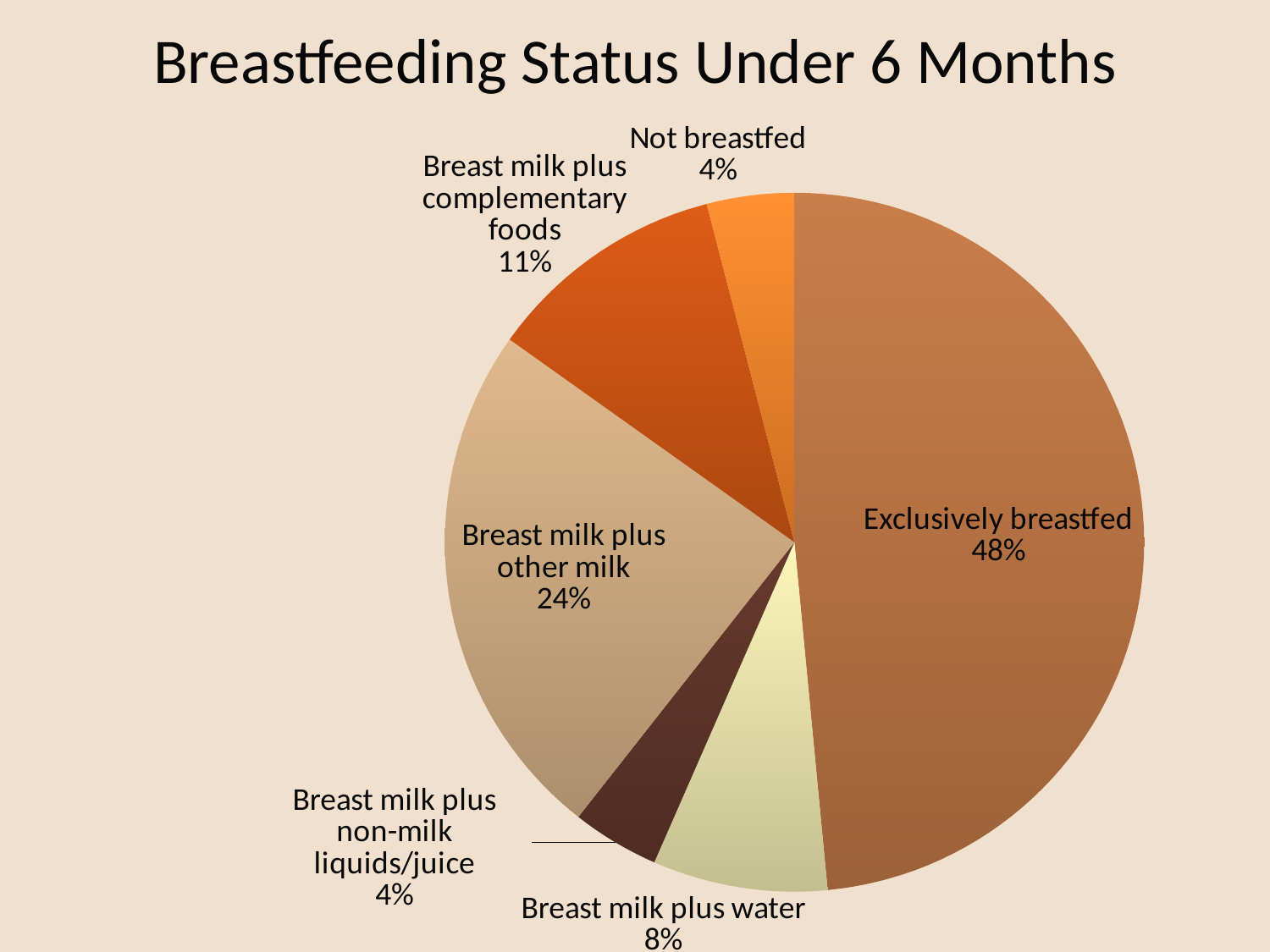

# Breastfeeding Status Under 6 Months

### Chart

| Category | Sales |
|---|---|
| Exclusively breastfed | 48.0 |
| Breast milk plus water | 8.0 |
| Breast milk plus non-milk liquids/juice | 4.0 |
| Breast milk plus other milk | 24.0 |
| Breast milk plus complementary foods | 11.0 |
| Not breastfed | 4.0 |